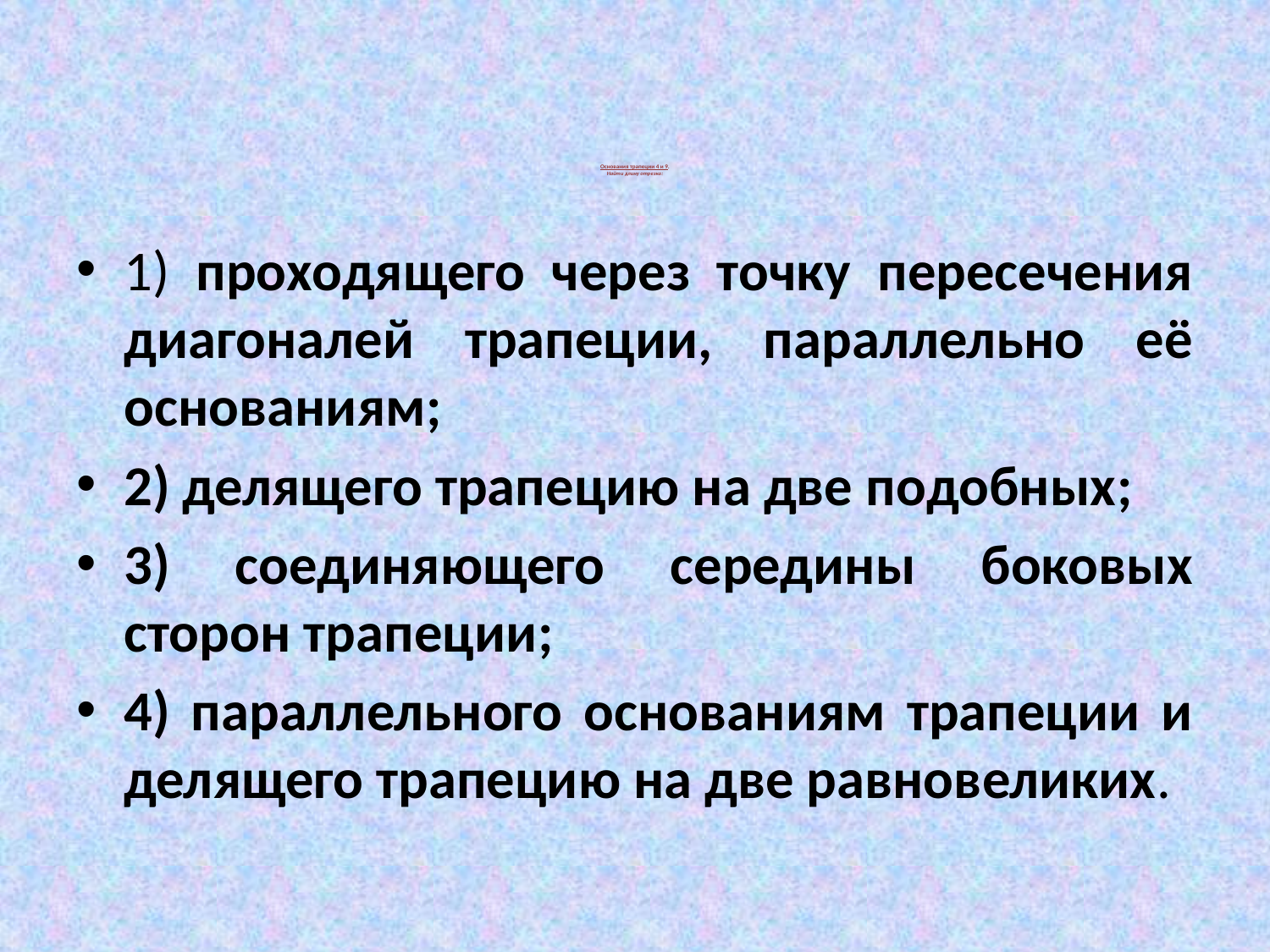

# Основания трапеции 4 и 9. Найти длину отрезка:

1) проходящего через точку пересечения диагоналей трапеции, параллельно её основаниям;
2) делящего трапецию на две подобных;
3) cоединяющего середины боковых сторон трапеции;
4) параллельного основаниям трапеции и делящего трапецию на две равновеликих.